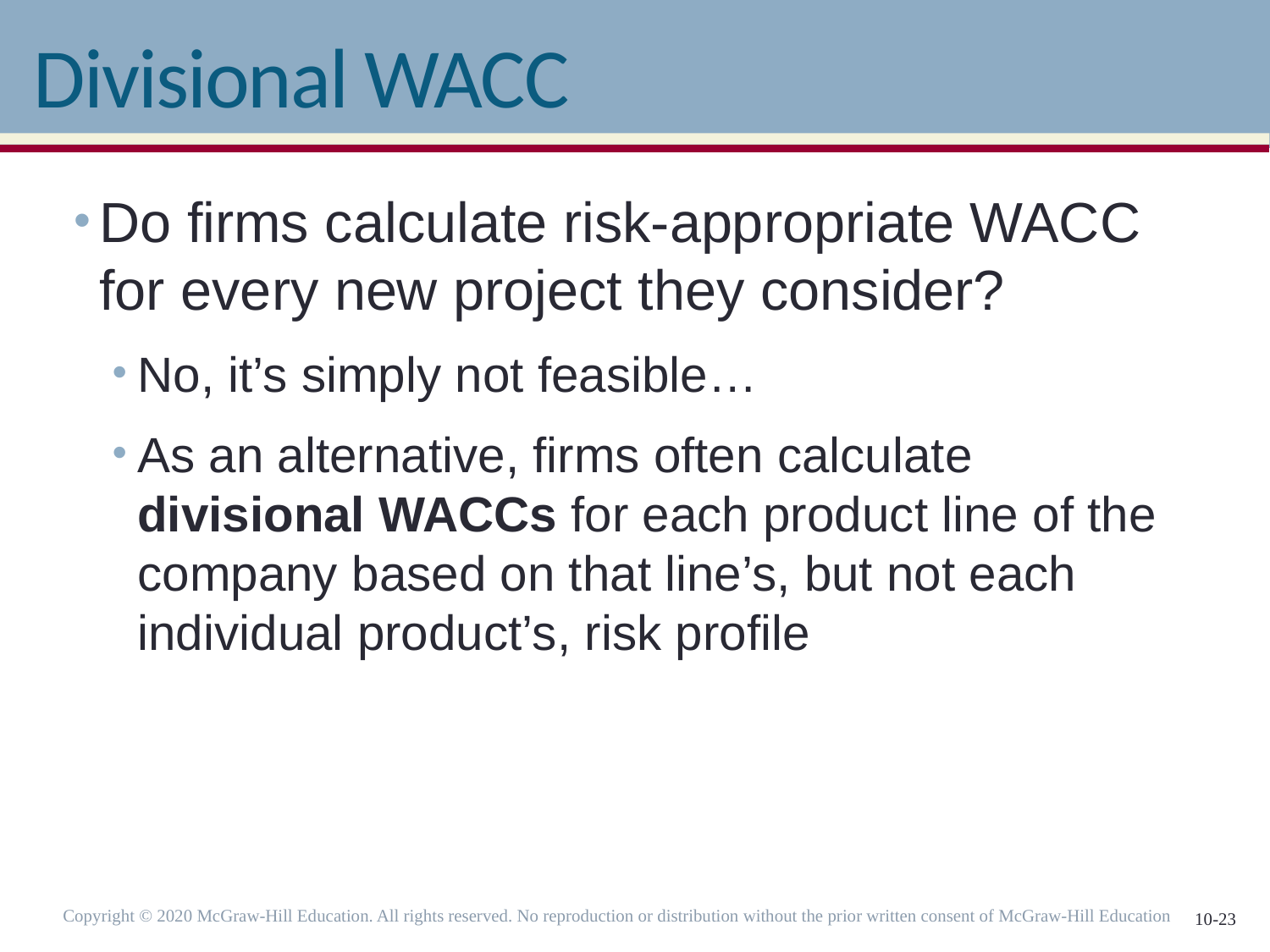

# Divisional WACC
Do firms calculate risk-appropriate WACC for every new project they consider?
No, it’s simply not feasible…
As an alternative, firms often calculate divisional WACCs for each product line of the company based on that line’s, but not each individual product’s, risk profile
Copyright © 2020 McGraw-Hill Education. All rights reserved. No reproduction or distribution without the prior written consent of McGraw-Hill Education